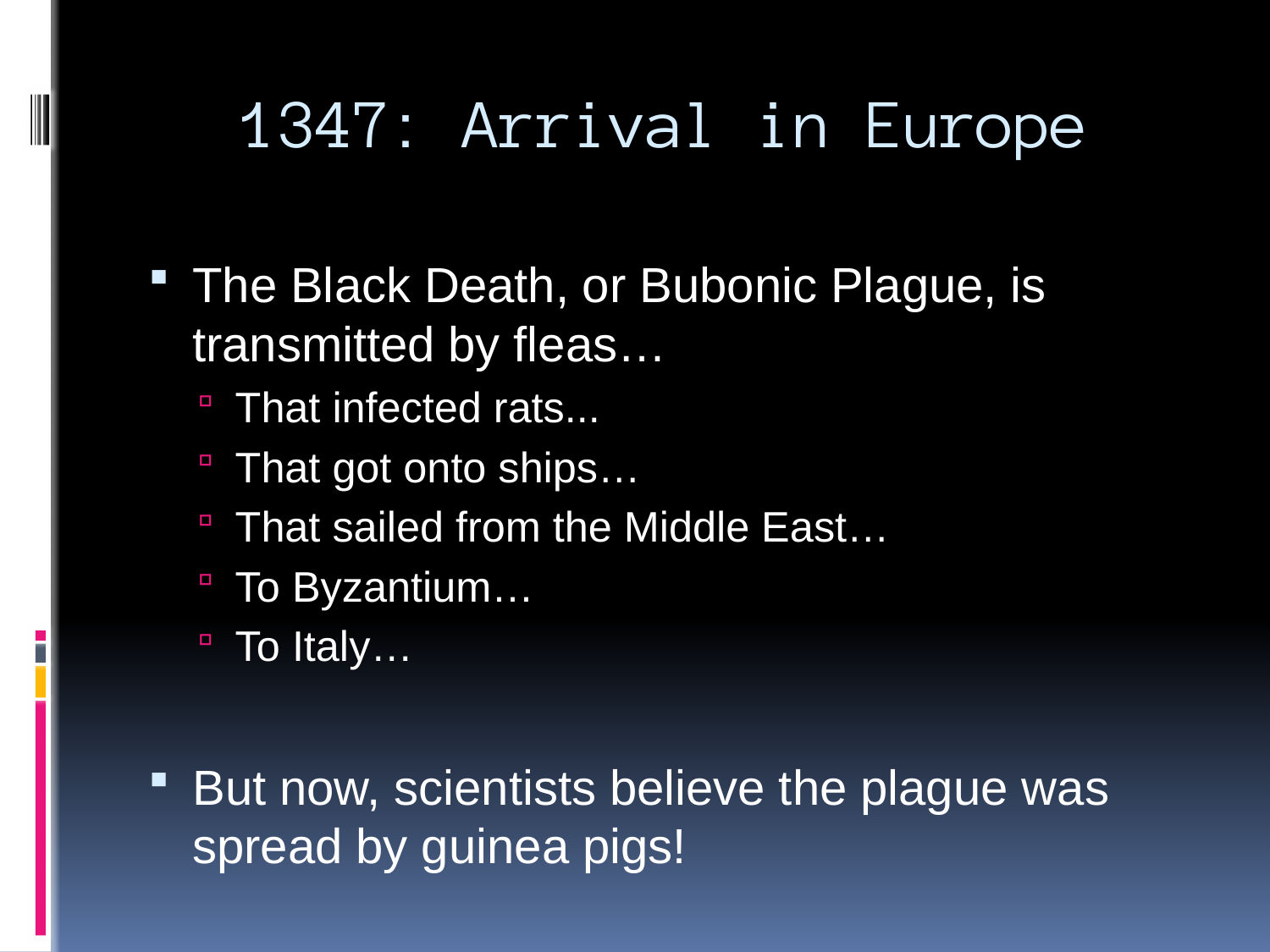

# 1347: Arrival in Europe
The Black Death, or Bubonic Plague, is transmitted by fleas…
That infected rats...
That got onto ships…
That sailed from the Middle East…
To Byzantium…
To Italy…

But now, scientists believe the plague was spread by guinea pigs!